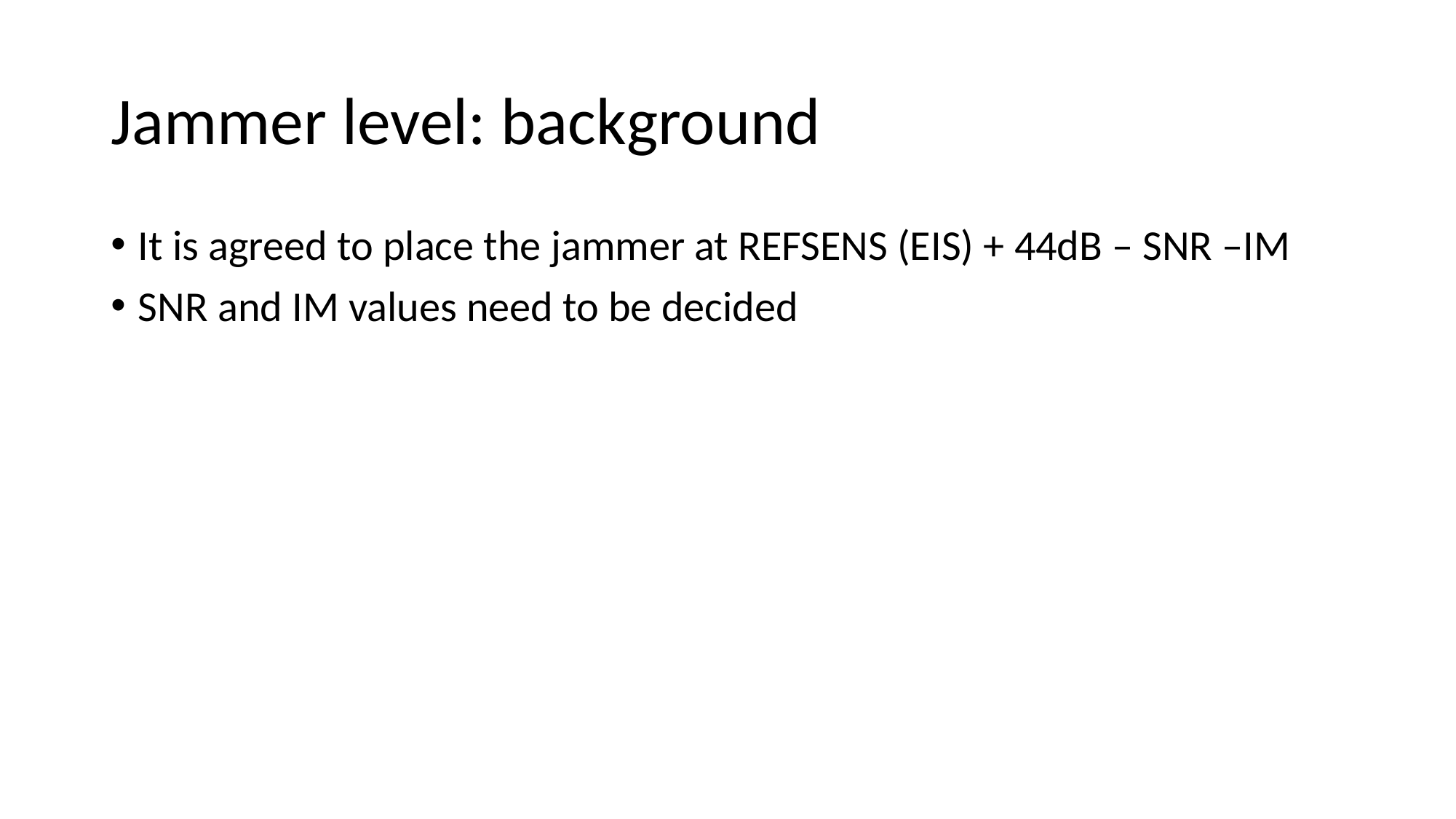

# Jammer level: background
It is agreed to place the jammer at REFSENS (EIS) + 44dB – SNR –IM
SNR and IM values need to be decided